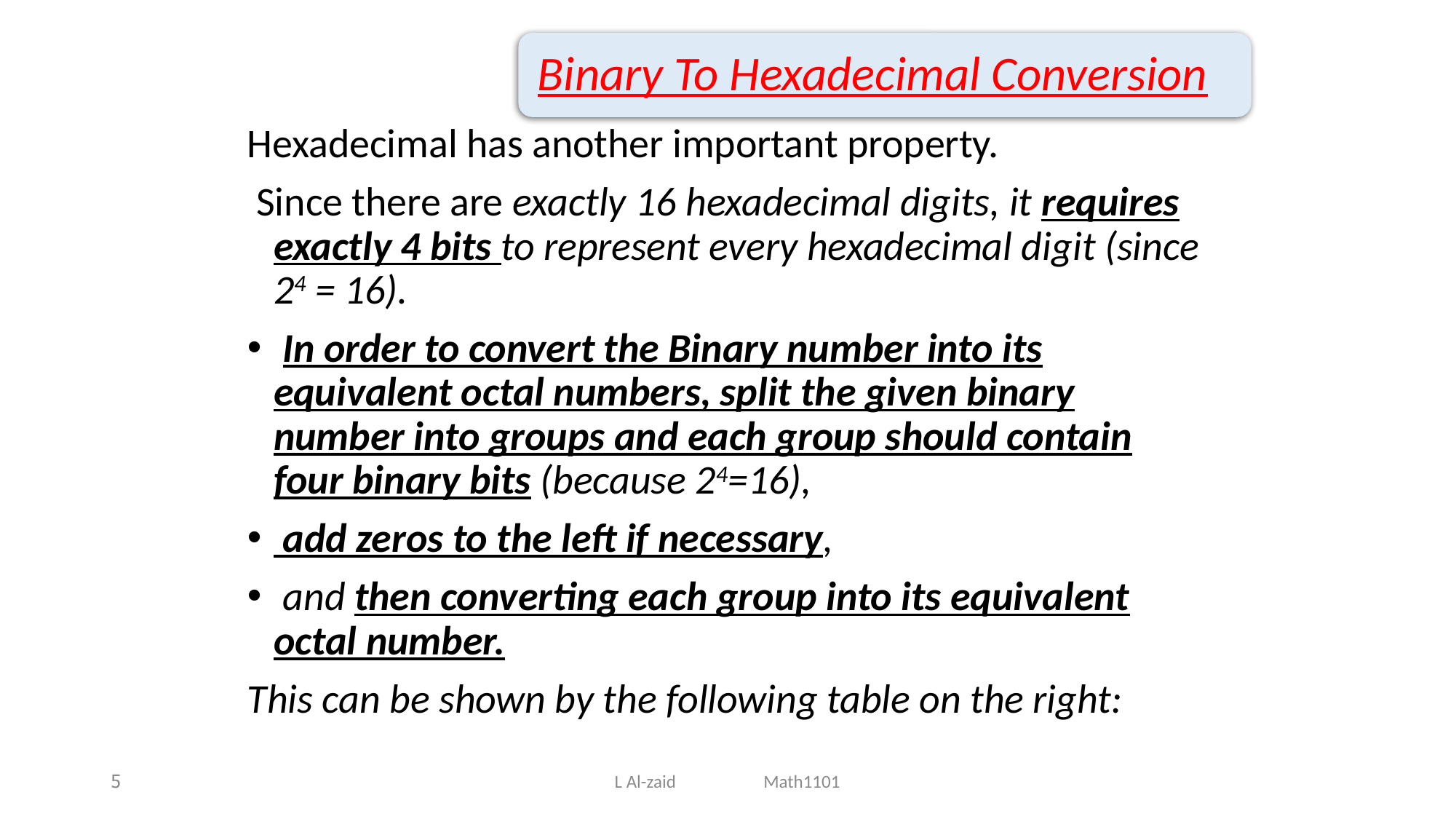

# Binary To Hexadecimal Conversion
Hexadecimal has another important property.
 Since there are exactly 16 hexadecimal digits, it requires exactly 4 bits to represent every hexadecimal digit (since 24 = 16).
 In order to convert the Binary number into its equivalent octal numbers, split the given binary number into groups and each group should contain four binary bits (because 24=16),
 add zeros to the left if necessary,
 and then converting each group into its equivalent octal number.
This can be shown by the following table on the right:
5
L Al-zaid                     Math1101